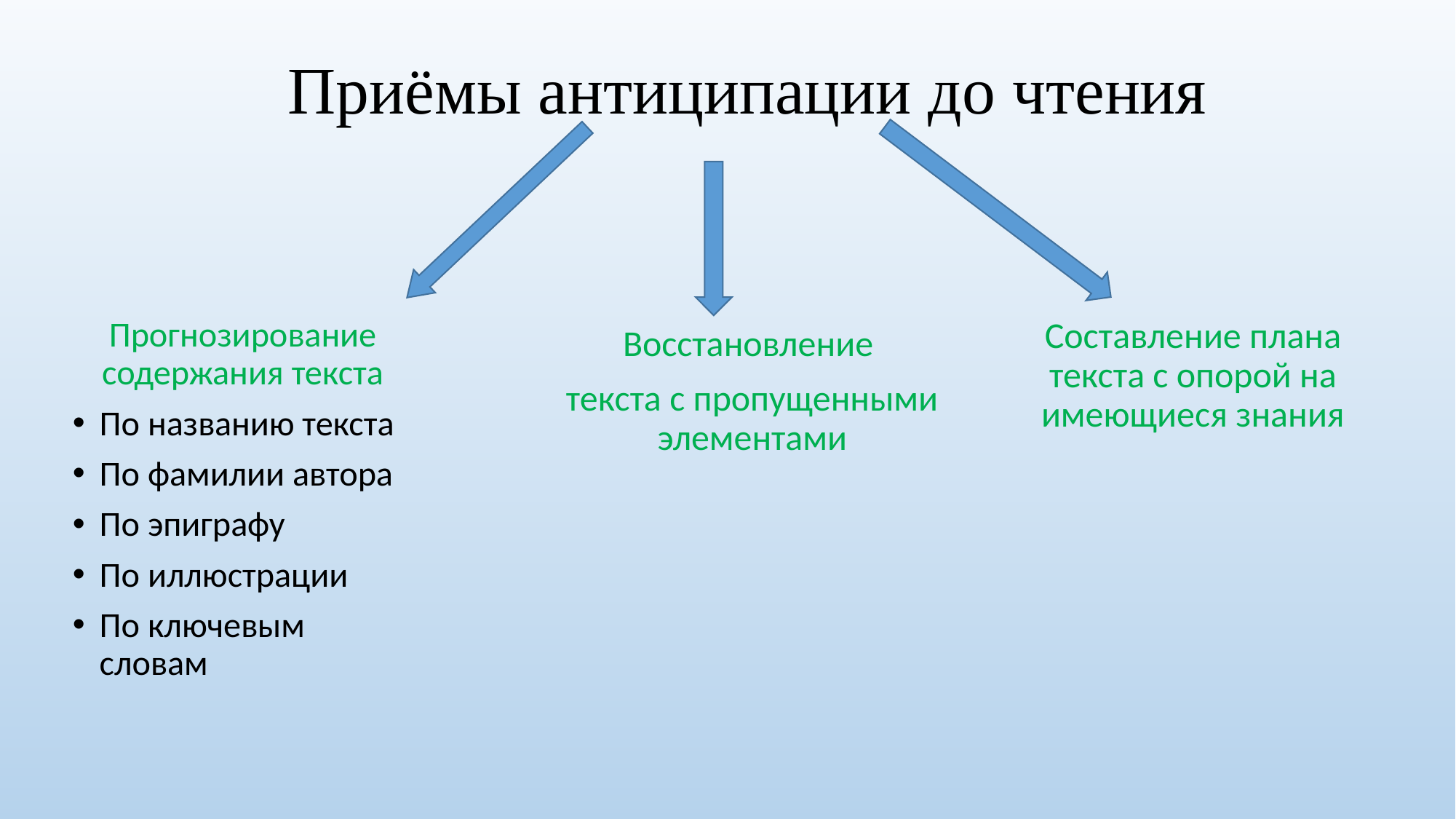

# Приёмы антиципации до чтения

Прогнозирование содержания текста
По названию текста
По фамилии автора
По эпиграфу
По иллюстрации
По ключевым словам

Составление плана текста с опорой на имеющиеся знания
Восстановление
текста с пропущенными элементами